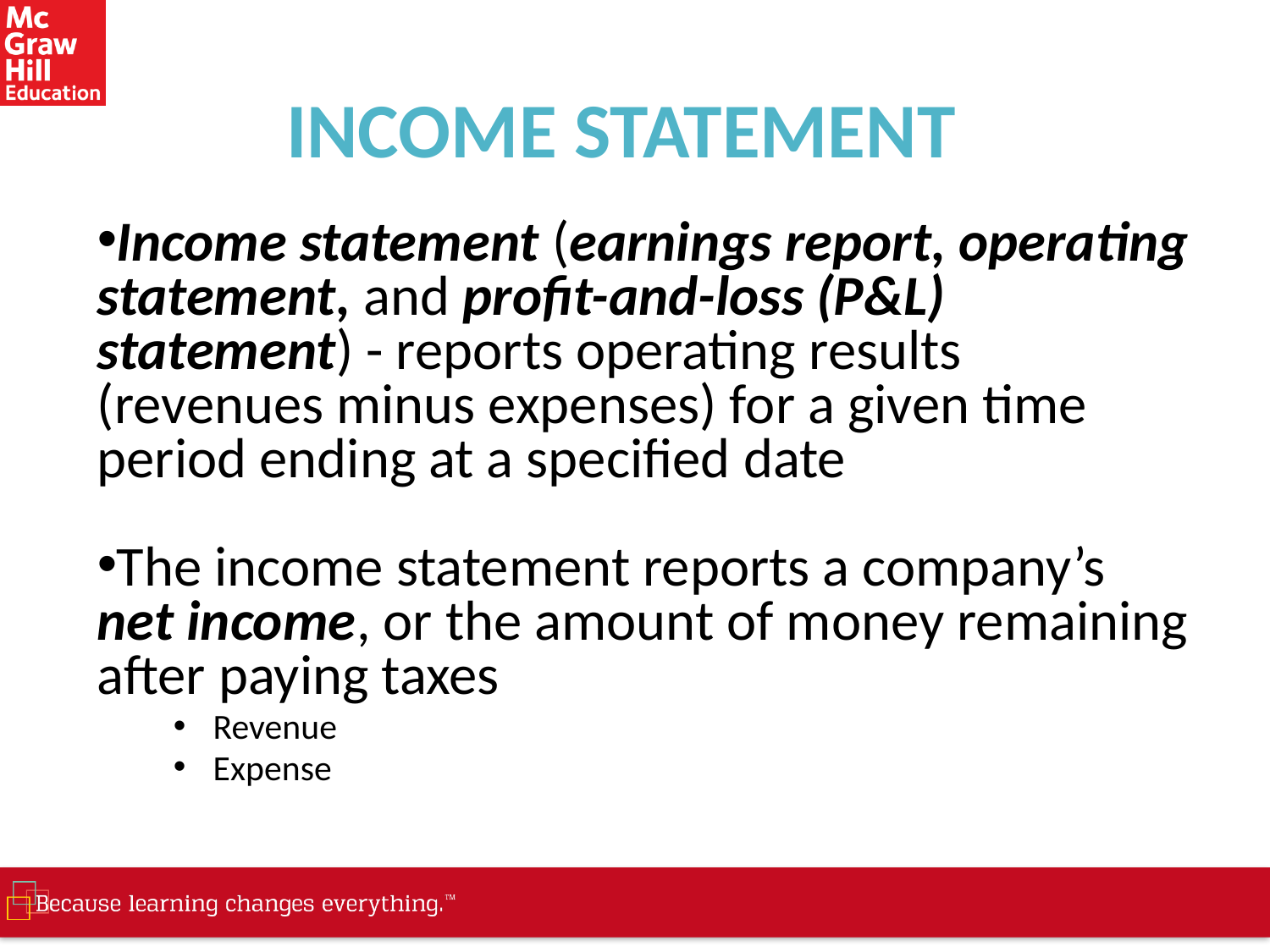

# INCOME STATEMENT
Income statement (earnings report, operating statement, and profit-and-loss (P&L) statement) - reports operating results (revenues minus expenses) for a given time period ending at a specified date

The income statement reports a company’s net income, or the amount of money remaining after paying taxes
Revenue
Expense